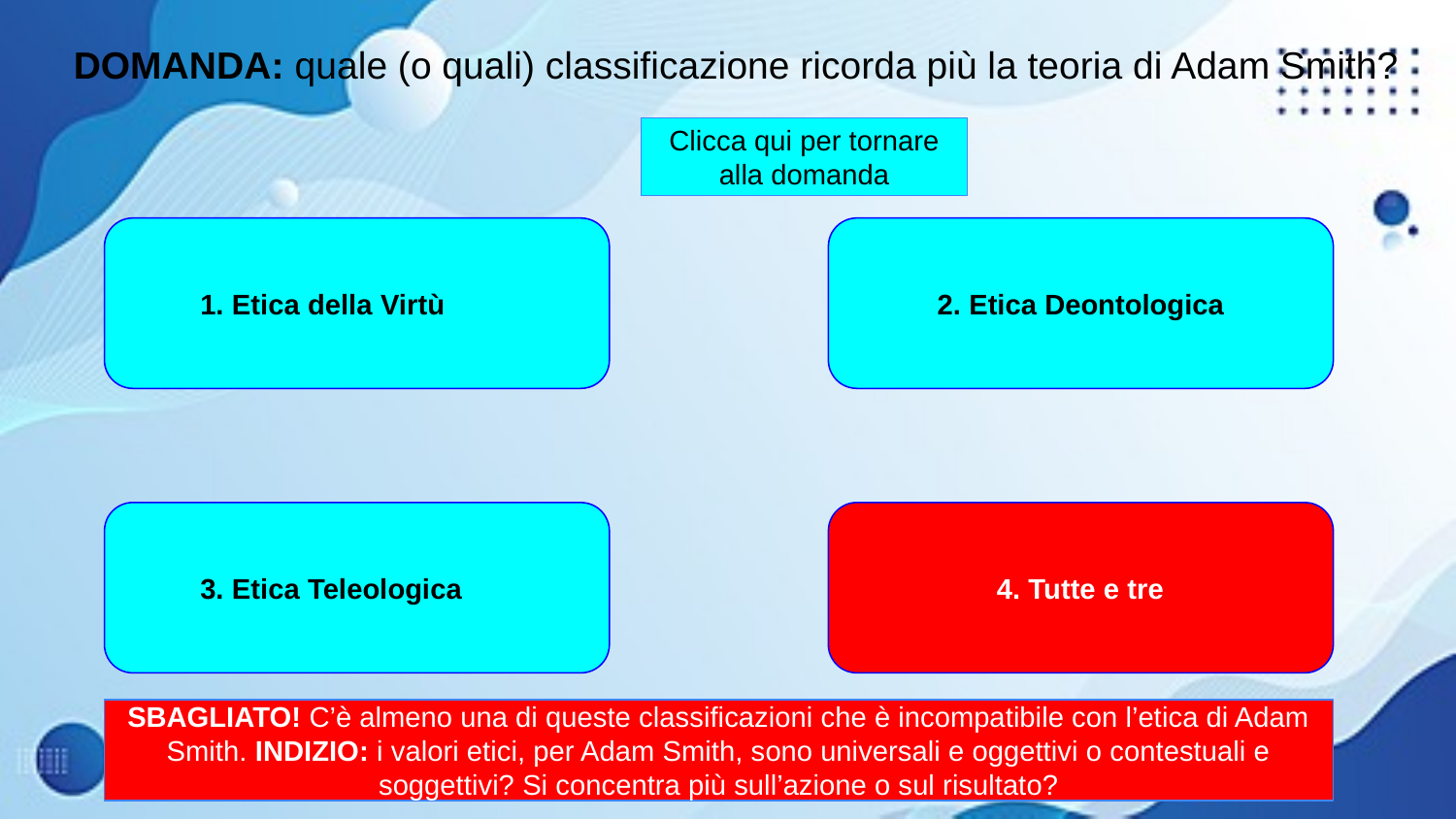

# DOMANDA: quale (o quali) classificazione ricorda più la teoria di Adam Smith?
Clicca qui per tornare alla domanda
1. Etica della Virtù
2. Etica Deontologica
3. Etica Teleologica
4. Tutte e tre
SBAGLIATO! C’è almeno una di queste classificazioni che è incompatibile con l’etica di Adam Smith. INDIZIO: i valori etici, per Adam Smith, sono universali e oggettivi o contestuali e soggettivi? Si concentra più sull’azione o sul risultato?